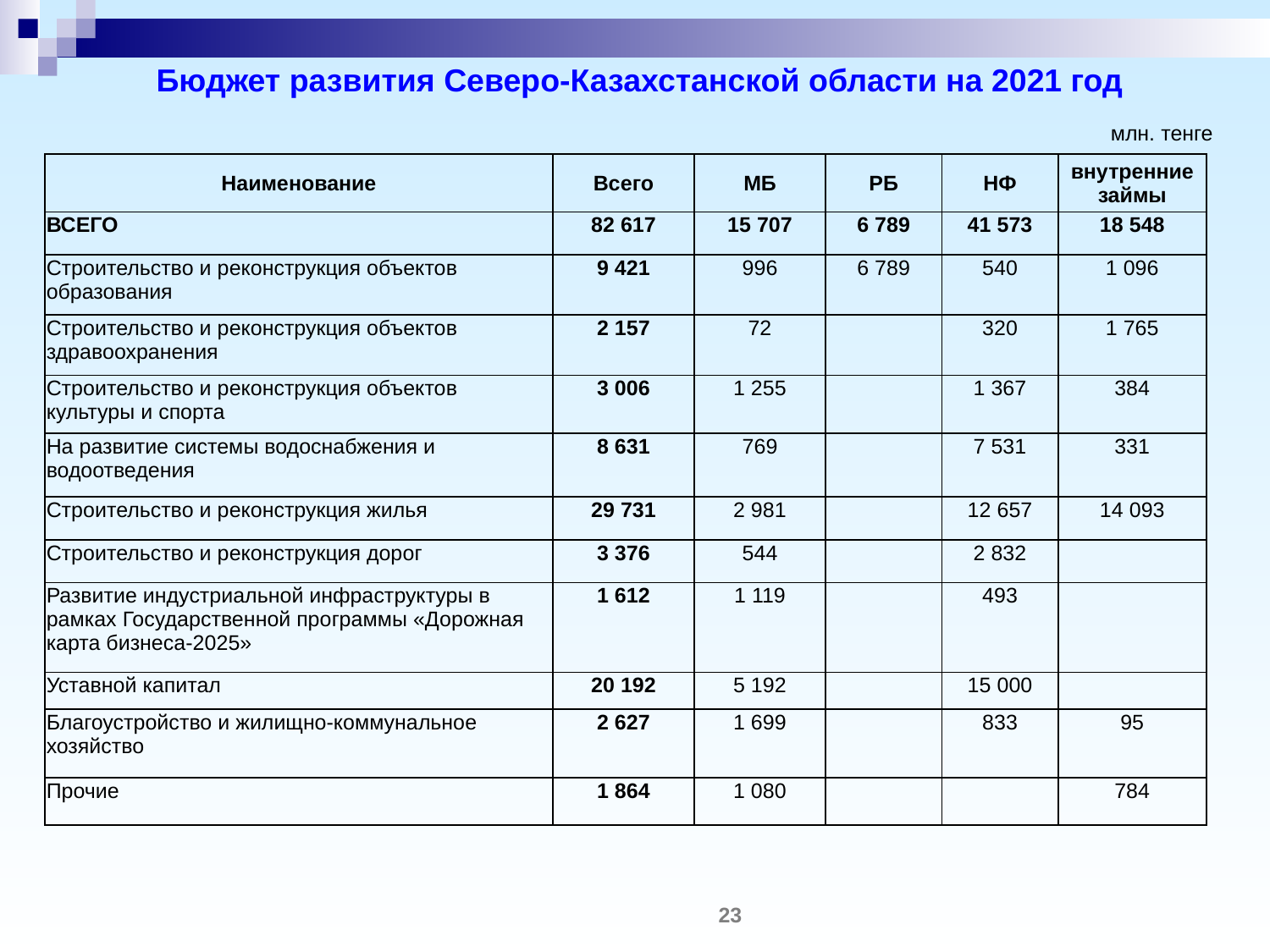

Бюджет развития Северо-Казахстанской области на 2021 год
млн. тенге
| Наименование | Всего | МБ | РБ | НФ | внутренние займы |
| --- | --- | --- | --- | --- | --- |
| ВСЕГО | 82 617 | 15 707 | 6 789 | 41 573 | 18 548 |
| Строительство и реконструкция объектов образования | 9 421 | 996 | 6 789 | 540 | 1 096 |
| Строительство и реконструкция объектов здравоохранения | 2 157 | 72 |  | 320 | 1 765 |
| Строительство и реконструкция объектов культуры и спорта | 3 006 | 1 255 |  | 1 367 | 384 |
| На развитие системы водоснабжения и водоотведения | 8 631 | 769 |  | 7 531 | 331 |
| Строительство и реконструкция жилья | 29 731 | 2 981 |  | 12 657 | 14 093 |
| Строительство и реконструкция дорог | 3 376 | 544 |  | 2 832 |  |
| Развитие индустриальной инфраструктуры в рамках Государственной программы «Дорожная карта бизнеса-2025» | 1 612 | 1 119 |  | 493 |  |
| Уставной капитал | 20 192 | 5 192 |  | 15 000 |  |
| Благоустройство и жилищно-коммунальное хозяйство | 2 627 | 1 699 |  | 833 | 95 |
| Прочие | 1 864 | 1 080 |  |  | 784 |
23